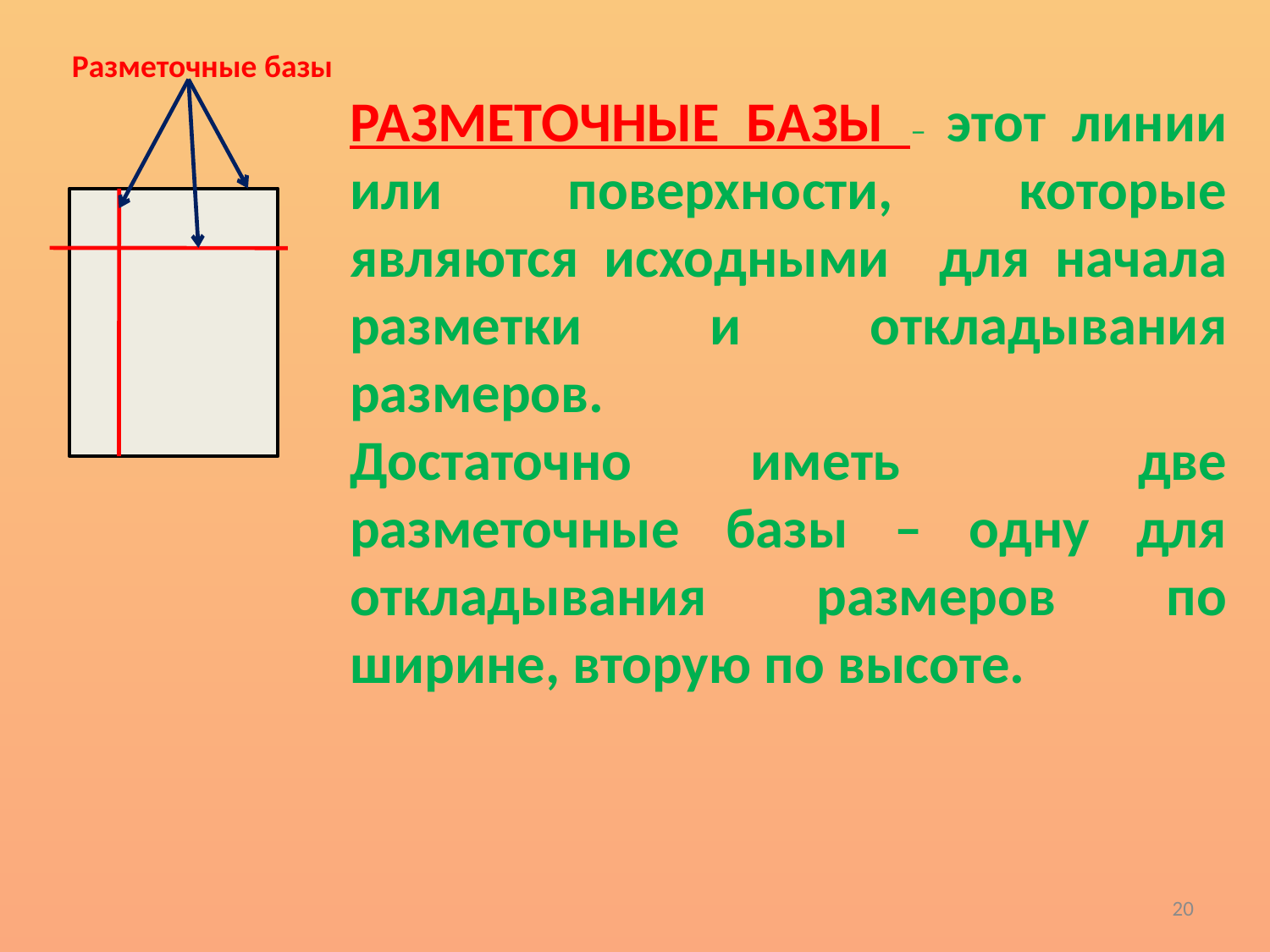

Разметочные базы
РАЗМЕТОЧНЫЕ БАЗЫ – этот линии или поверхности, которые являются исходными  для начала разметки и откладывания размеров.
Достаточно иметь  две разметочные базы – одну для откладывания размеров по ширине, вторую по высоте.

20